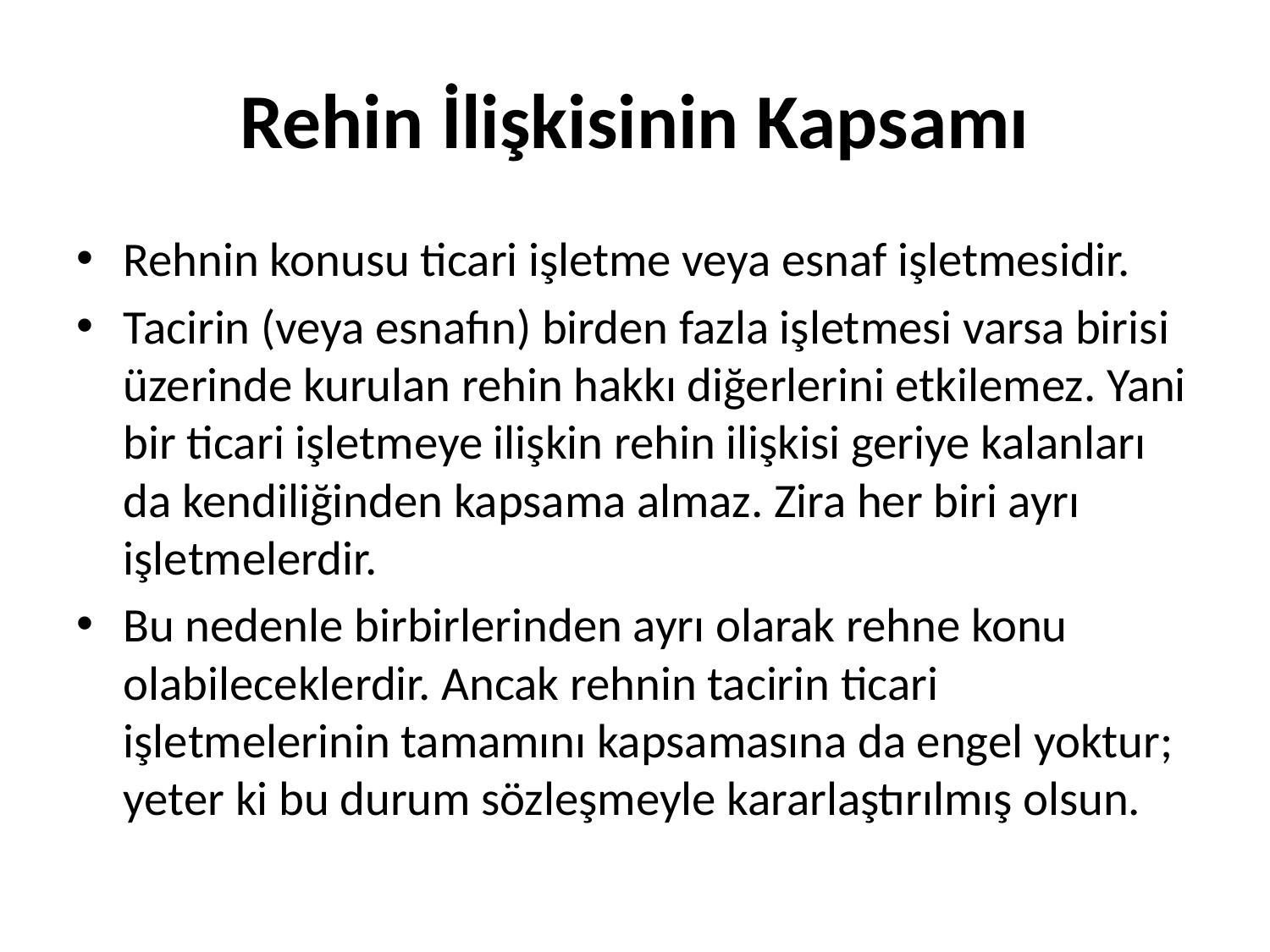

# Rehin İlişkisinin Kapsamı
Rehnin konusu ticari işletme veya esnaf işletmesidir.
Tacirin (veya esnafın) birden fazla işletmesi varsa birisi üzerinde kurulan rehin hakkı diğerlerini etkilemez. Yani bir ticari işletmeye ilişkin rehin ilişkisi geriye kalanları da kendiliğinden kapsama almaz. Zira her biri ayrı işletmelerdir.
Bu nedenle birbirlerinden ayrı olarak rehne konu olabileceklerdir. Ancak rehnin tacirin ticari işletmelerinin tamamını kapsamasına da engel yoktur; yeter ki bu durum sözleşmeyle kararlaştırılmış olsun.